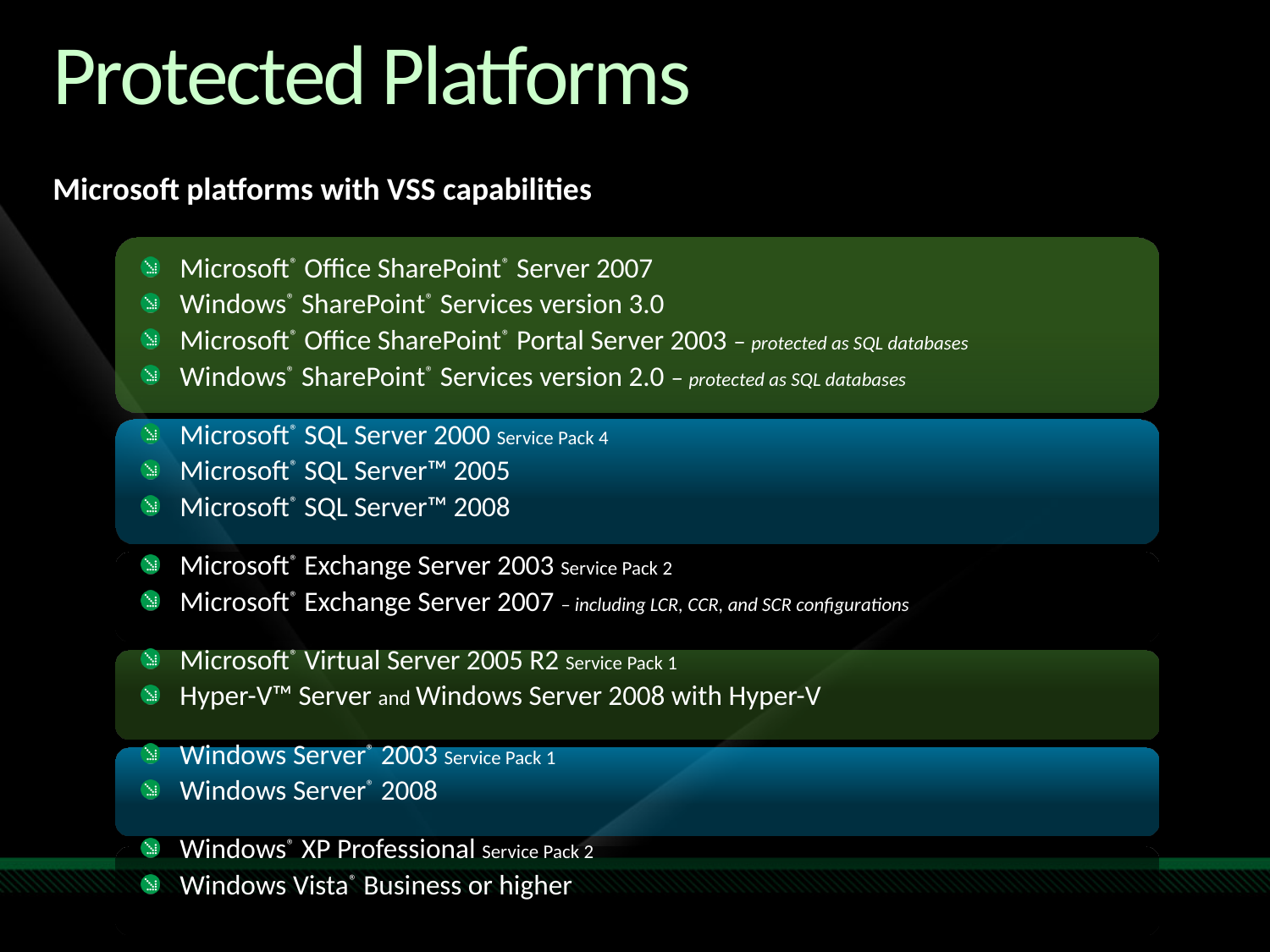

# Protected Platforms
Microsoft platforms with VSS capabilities

Microsoft® Office SharePoint® Server 2007
Windows® SharePoint® Services version 3.0
Microsoft® Office SharePoint® Portal Server 2003 – protected as SQL databases
Windows® SharePoint® Services version 2.0 – protected as SQL databases

Microsoft® SQL Server 2000 Service Pack 4
Microsoft® SQL Server™ 2005
Microsoft® SQL Server™ 2008

Microsoft® Exchange Server 2003 Service Pack 2
Microsoft® Exchange Server 2007 – including LCR, CCR, and SCR configurations

Microsoft® Virtual Server 2005 R2 Service Pack 1
Hyper-V™ Server and Windows Server 2008 with Hyper-V

Windows Server® 2003 Service Pack 1
Windows Server® 2008

Windows® XP Professional Service Pack 2
Windows Vista® Business or higher